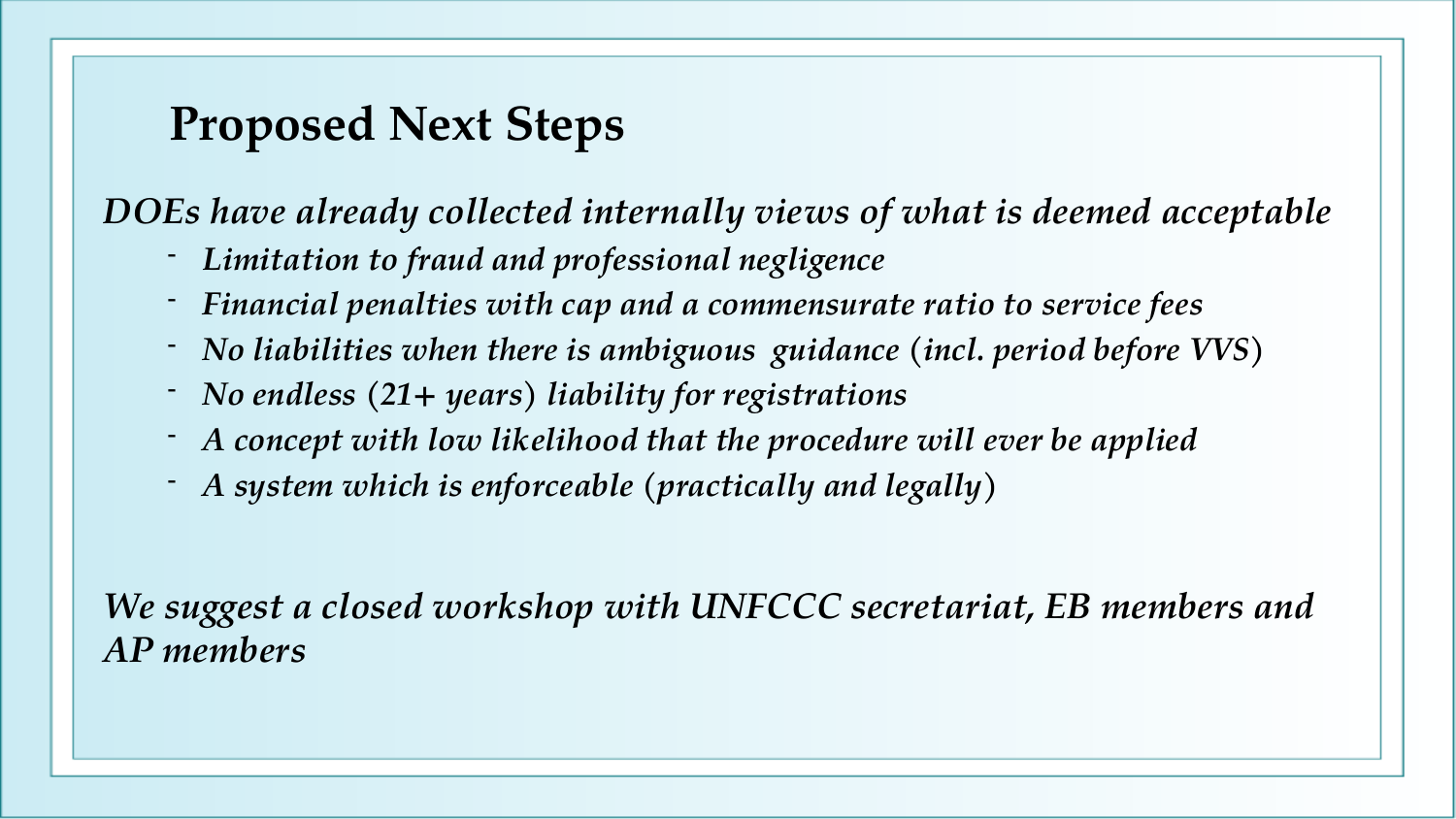

# Proposed Next Steps
DOEs have already collected internally views of what is deemed acceptable
Limitation to fraud and professional negligence
Financial penalties with cap and a commensurate ratio to service fees
No liabilities when there is ambiguous  guidance (incl. period before VVS)
No endless (21+ years) liability for registrations
A concept with low likelihood that the procedure will ever be applied
A system which is enforceable (practically and legally)

We suggest a closed workshop with UNFCCC secretariat, EB members and AP members